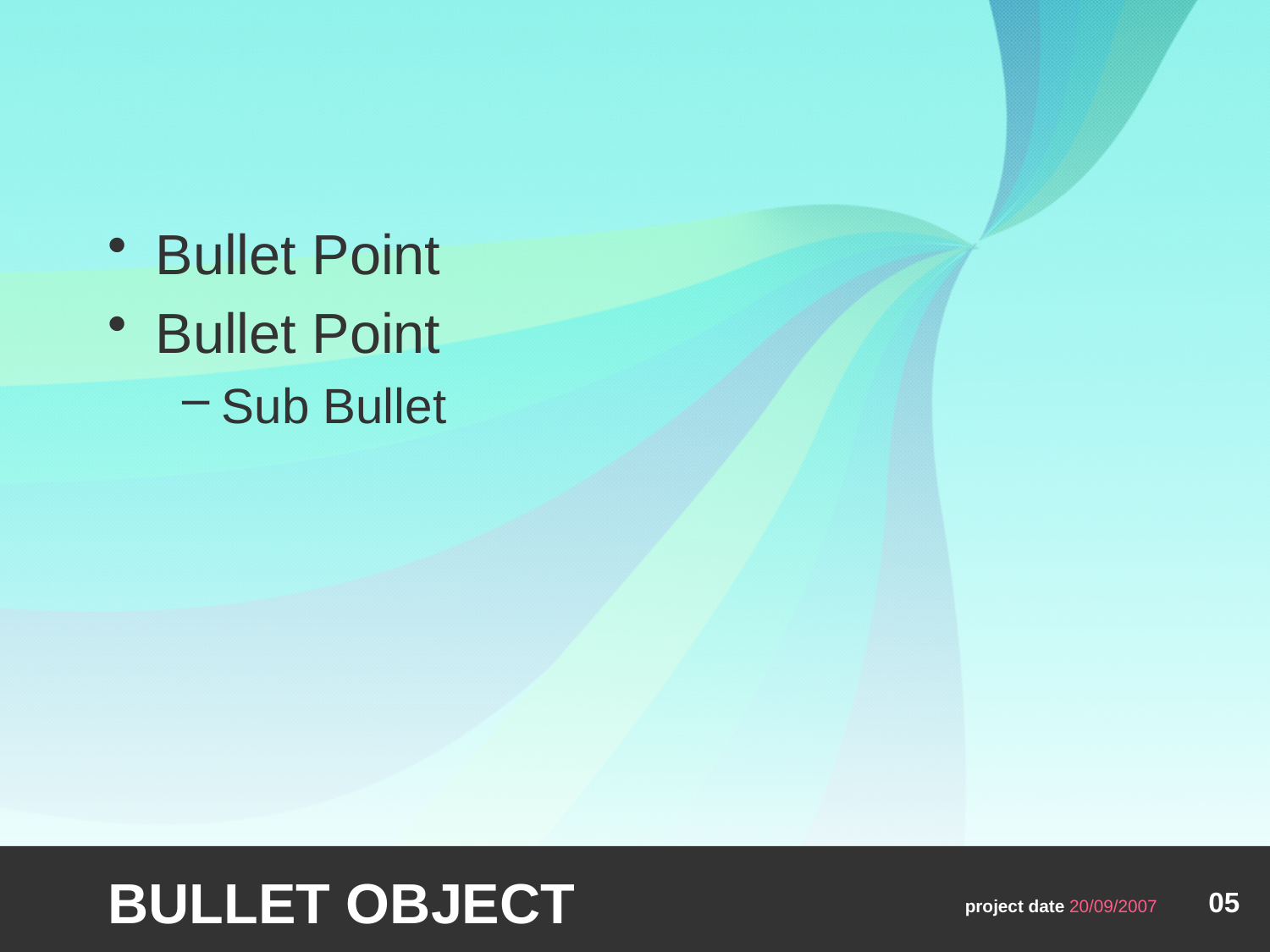

Bullet Point
Bullet Point
Sub Bullet
BULLET OBJECT
05
project date 20/09/2007